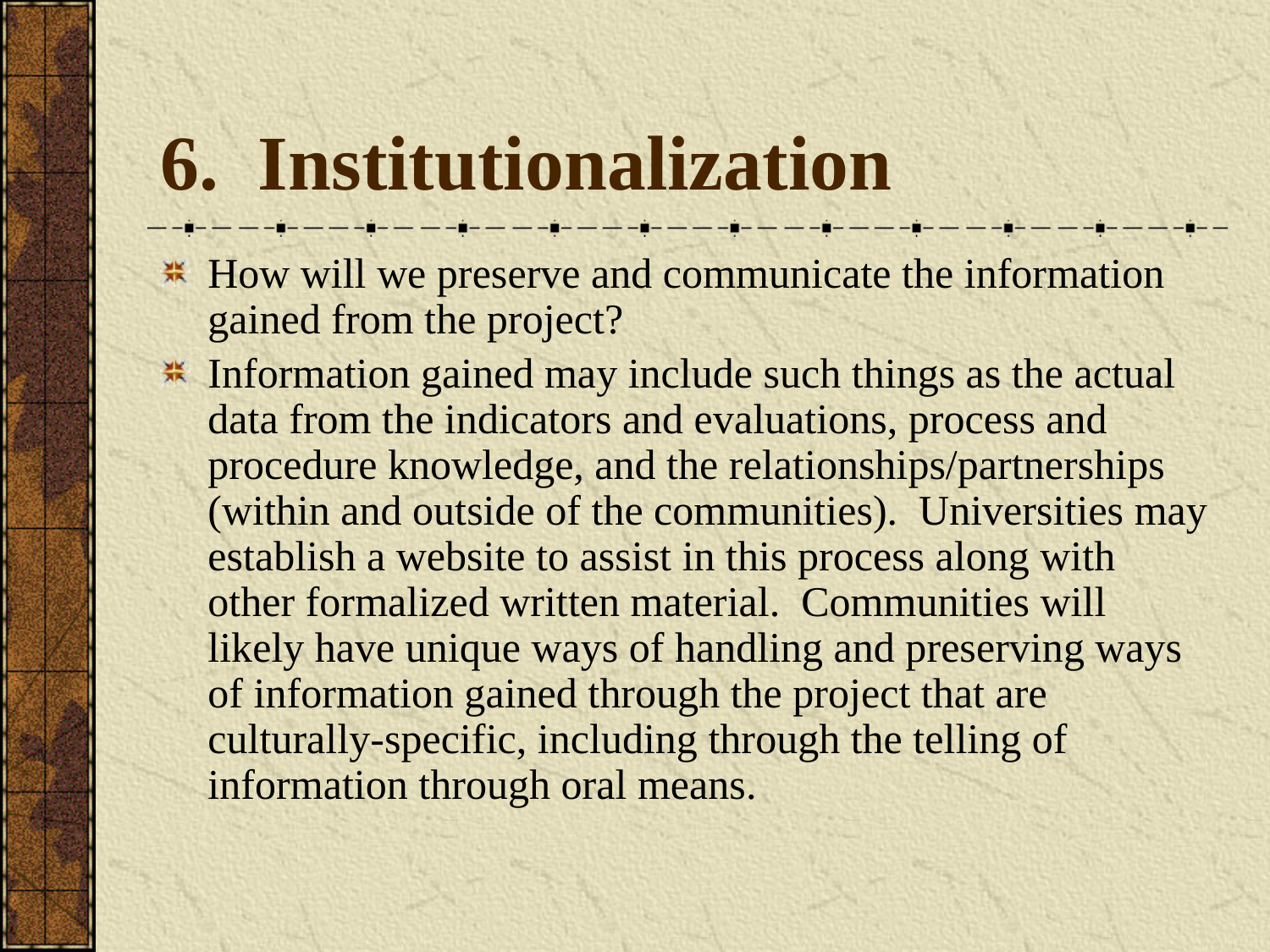

# 6.  Institutionalization
How will we preserve and communicate the information gained from the project?
Information gained may include such things as the actual data from the indicators and evaluations, process and procedure knowledge, and the relationships/partnerships (within and outside of the communities).  Universities may establish a website to assist in this process along with other formalized written material.  Communities will likely have unique ways of handling and preserving ways of information gained through the project that are culturally-specific, including through the telling of information through oral means.